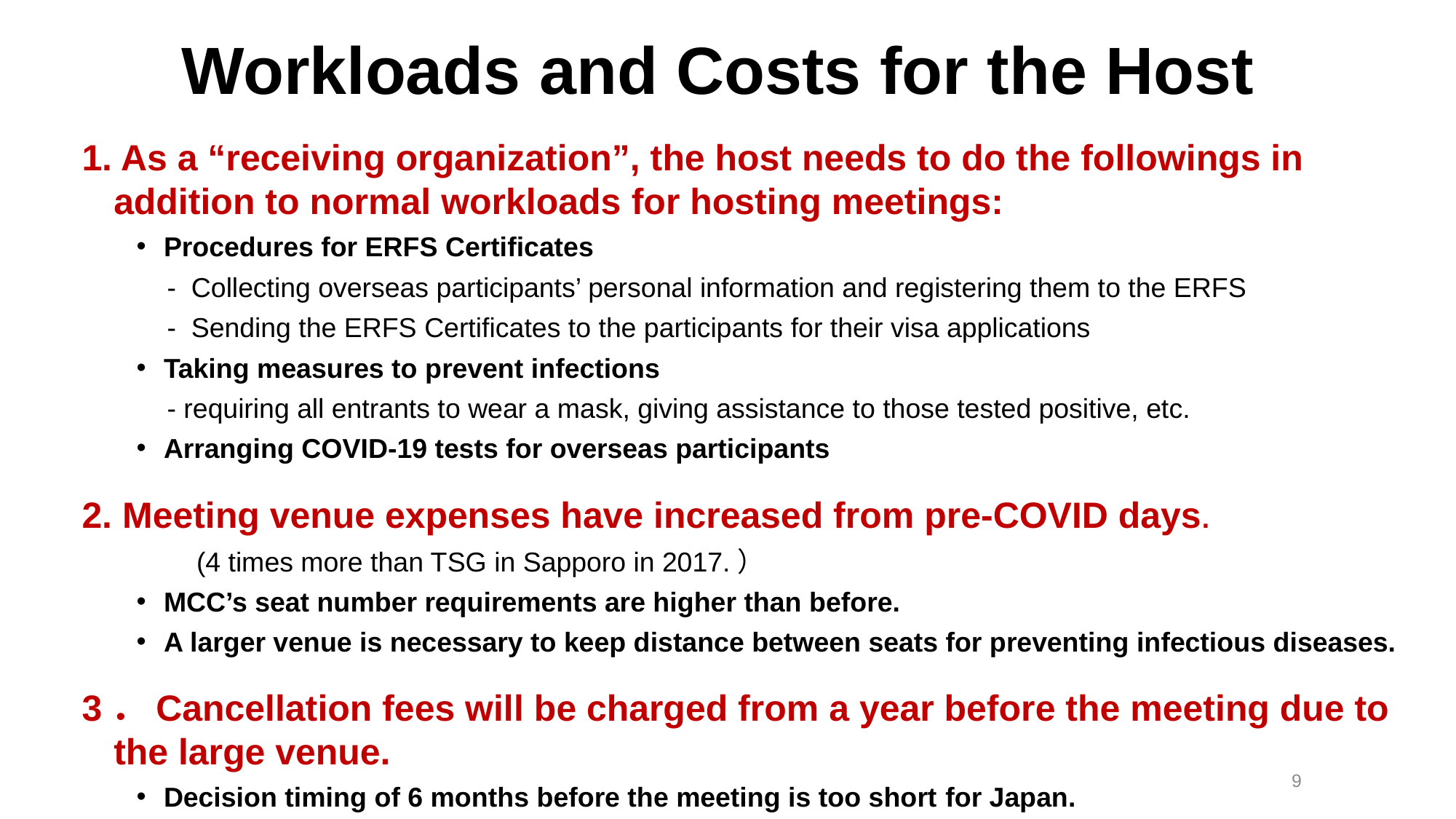

# Workloads and Costs for the Host
1. As a “receiving organization”, the host needs to do the followings in addition to normal workloads for hosting meetings:
Procedures for ERFS Certificates
    -  Collecting overseas participants’ personal information and registering them to the ERFS
    -  Sending the ERFS Certificates to the participants for their visa applications
Taking measures to prevent infections
    - requiring all entrants to wear a mask, giving assistance to those tested positive, etc.
Arranging COVID-19 tests for overseas participants
2. Meeting venue expenses have increased from pre-COVID days.
               (4 times more than TSG in Sapporo in 2017.）
MCC’s seat number requirements are higher than before.
A larger venue is necessary to keep distance between seats for preventing infectious diseases.
3．Cancellation fees will be charged from a year before the meeting due to the large venue.
Decision timing of 6 months before the meeting is too short for Japan.
9